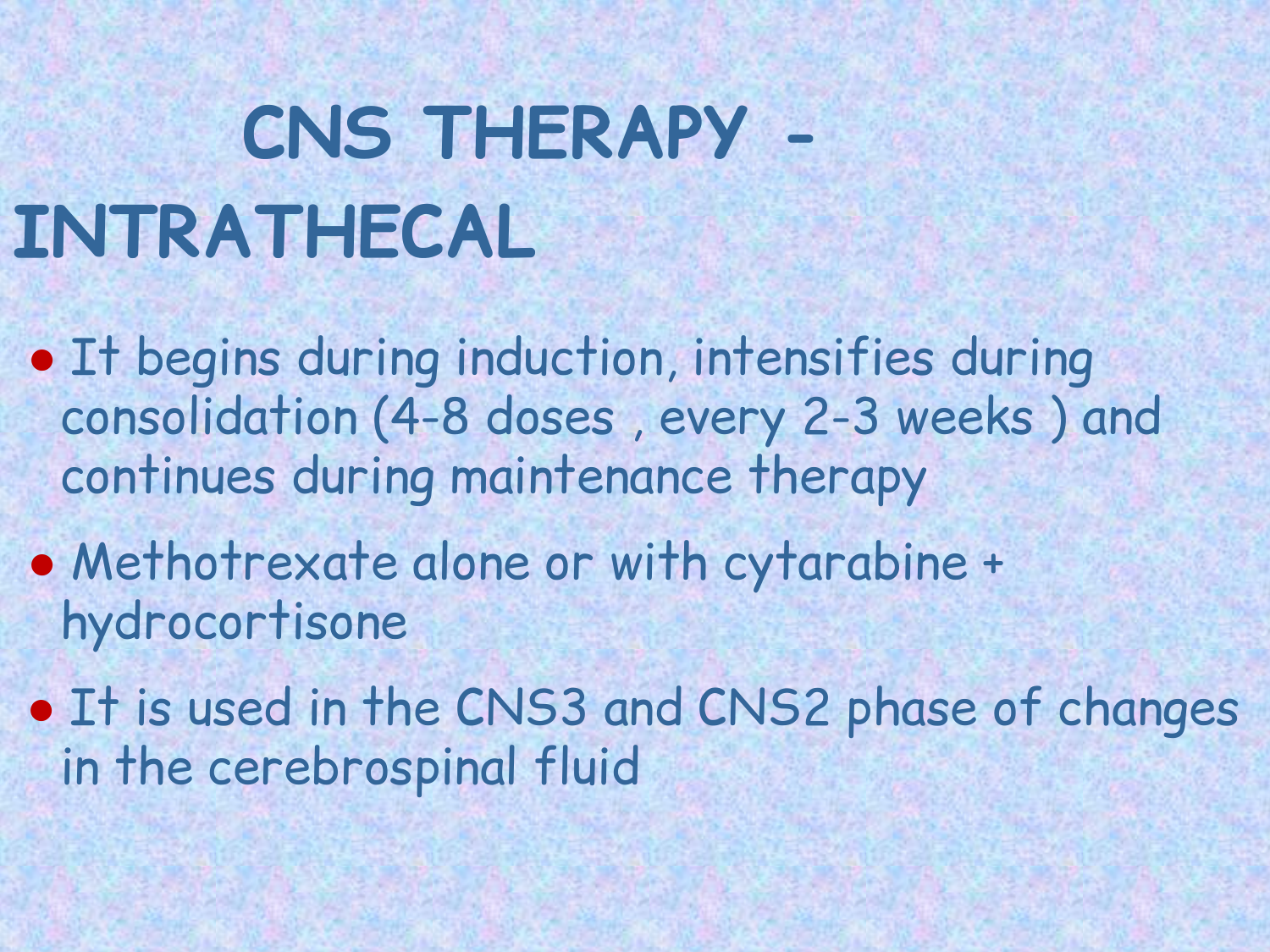

CNS THERAPY -
INTRATHECAL

 ● It begins during induction, intensifies during consolidation (4-8 doses , every 2-3 weeks ) and continues during maintenance therapy

 ● Methotrexate alone or with cytarabine + hydrocortisone

 ● It is used in the CNS3 and CNS2 phase of changes in the cerebrospinal fluid

#